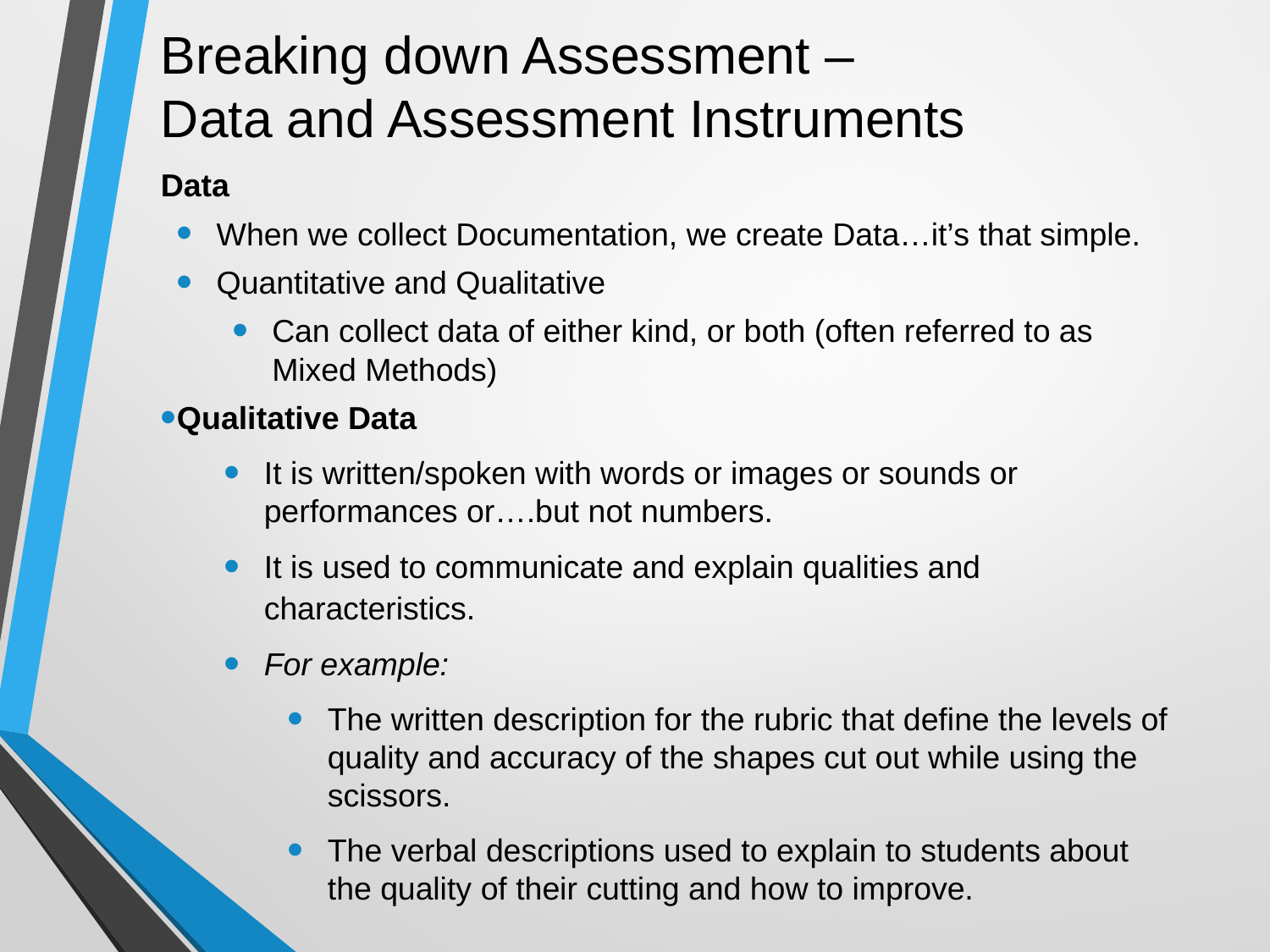

# Breaking down Assessment – Data and Assessment Instruments
Data
When we collect Documentation, we create Data…it’s that simple.
Quantitative and Qualitative
Can collect data of either kind, or both (often referred to as Mixed Methods)
Qualitative Data
It is written/spoken with words or images or sounds or performances or….but not numbers.
It is used to communicate and explain qualities and characteristics.
For example:
The written description for the rubric that define the levels of quality and accuracy of the shapes cut out while using the scissors.
The verbal descriptions used to explain to students about the quality of their cutting and how to improve.